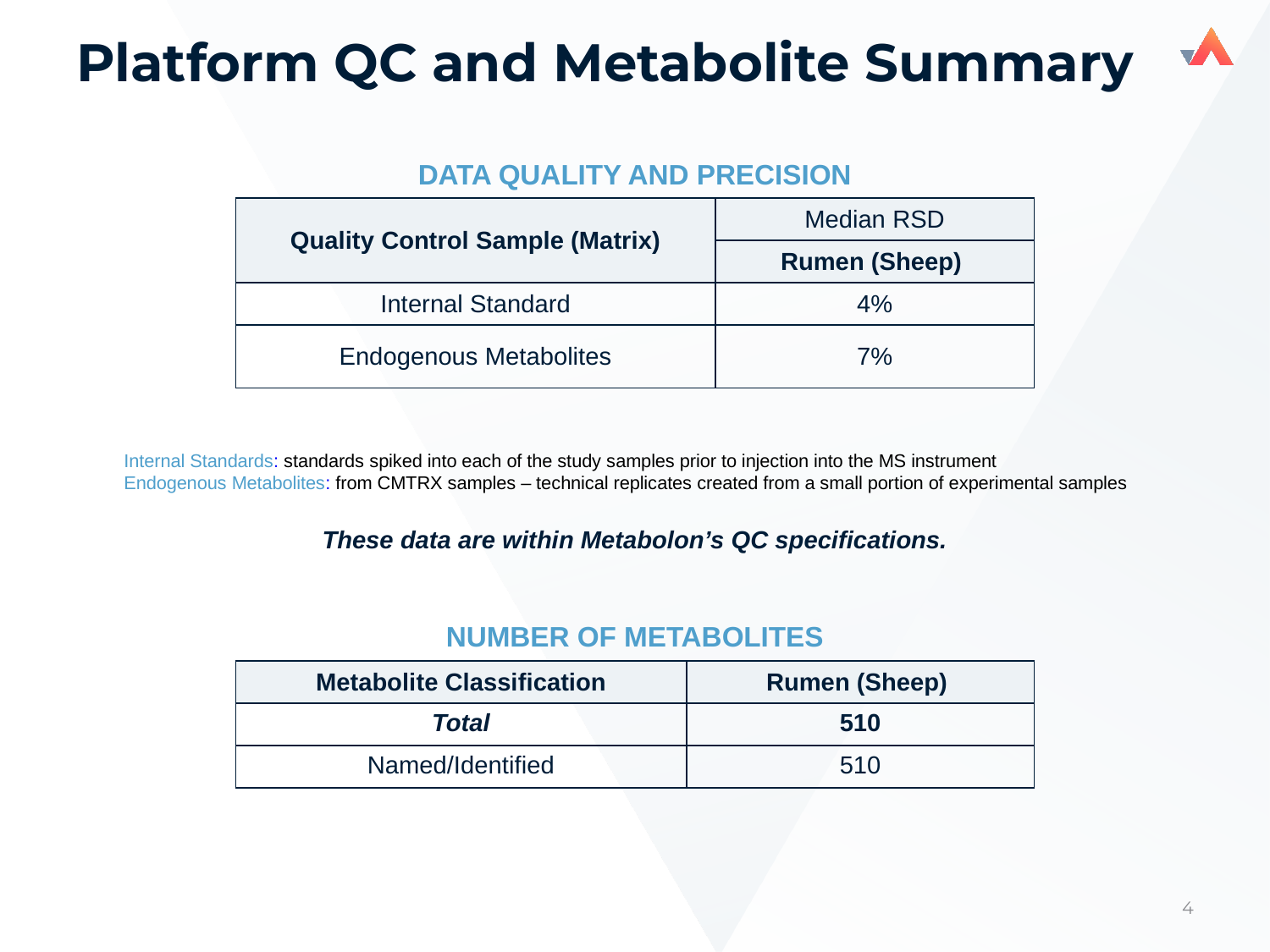

# Platform QC and Metabolite Summary
Data Quality and Precision
| Quality Control Sample (Matrix) | Median RSD |
| --- | --- |
|  | Rumen (Sheep) |
| Internal Standard | 4% |
| Endogenous Metabolites | 7% |
Internal Standards: standards spiked into each of the study samples prior to injection into the MS instrument
Endogenous Metabolites: from CMTRX samples – technical replicates created from a small portion of experimental samples
These data are within Metabolon’s QC specifications.
Number of Metabolites
| Metabolite Classification | Rumen (Sheep) |
| --- | --- |
| Total | 510 |
| Named/Identified | 510 |
4